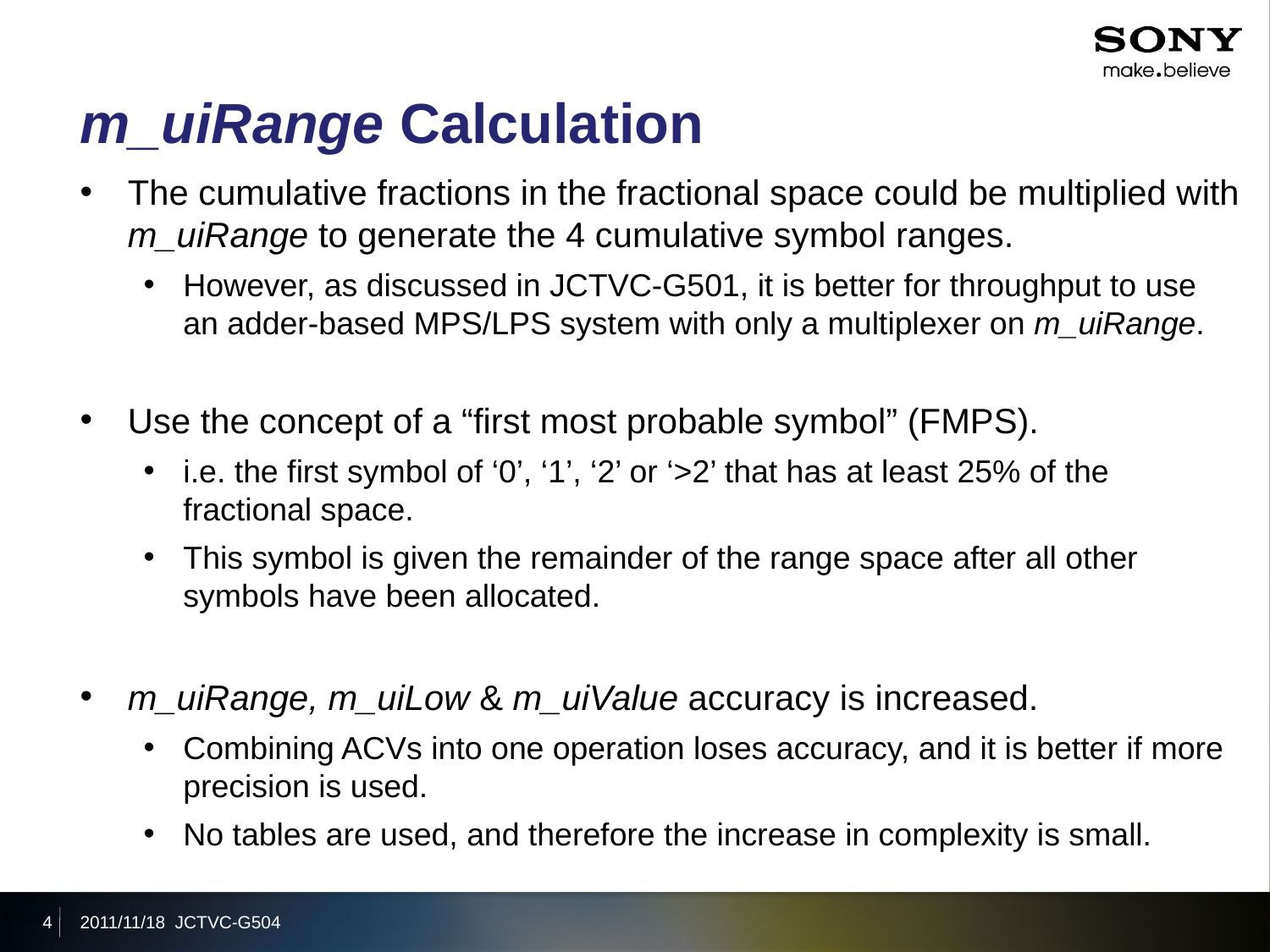

# m_uiRange Calculation
The cumulative fractions in the fractional space could be multiplied with m_uiRange to generate the 4 cumulative symbol ranges.
However, as discussed in JCTVC-G501, it is better for throughput to use an adder-based MPS/LPS system with only a multiplexer on m_uiRange.

Use the concept of a “first most probable symbol” (FMPS).
i.e. the first symbol of ‘0’, ‘1’, ‘2’ or ‘>2’ that has at least 25% of the fractional space.
This symbol is given the remainder of the range space after all other symbols have been allocated.

m_uiRange, m_uiLow & m_uiValue accuracy is increased.
Combining ACVs into one operation loses accuracy, and it is better if more precision is used.
No tables are used, and therefore the increase in complexity is small.
4
2011/11/18
JCTVC-G504